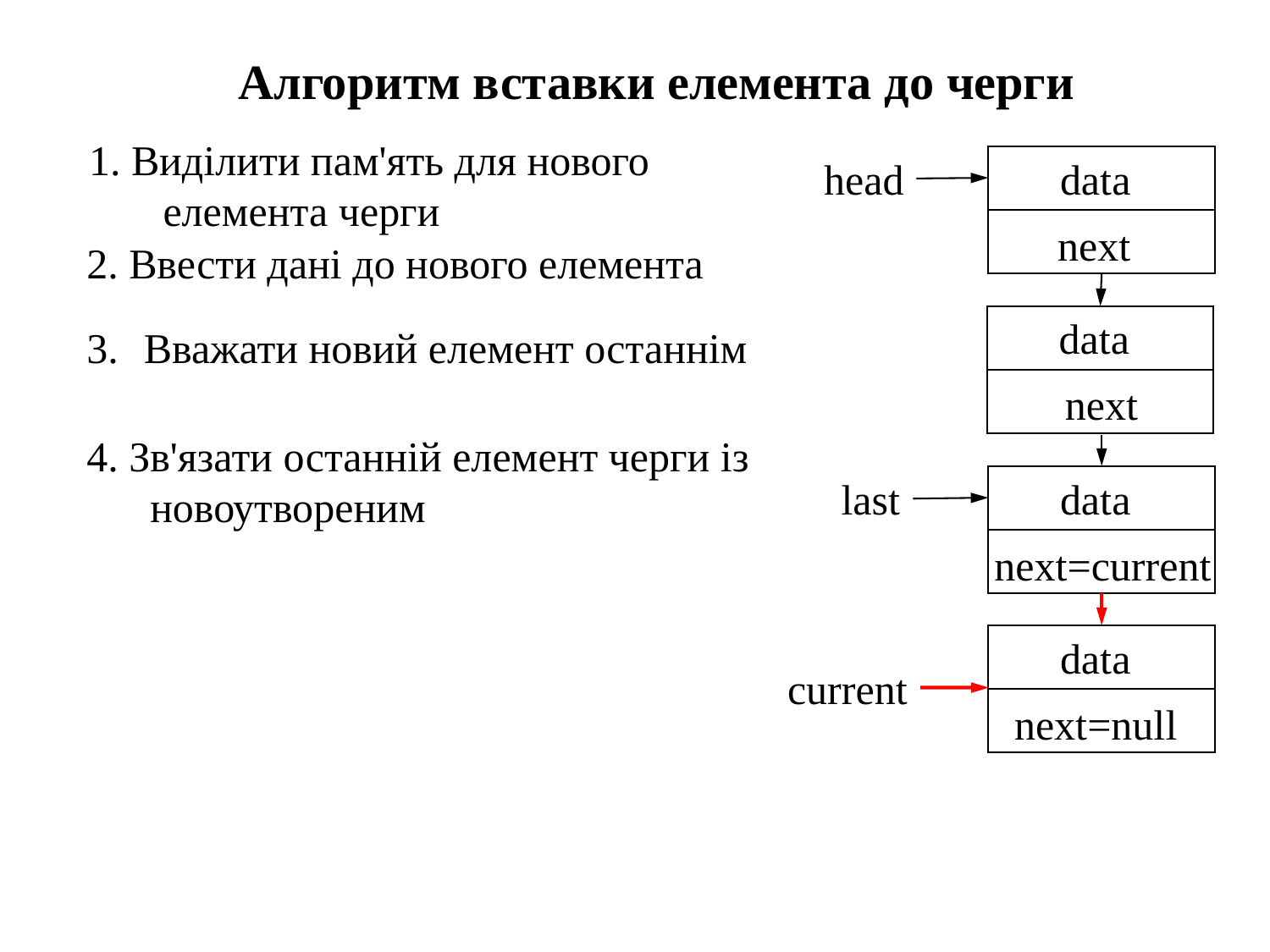

Алгоритм вставки елемента до черги
1. Виділити пам'ять для нового елемента черги

data

next
head

data

next

data

next=current
last

data

next=null
current
2. Ввести дані до нового елемента
3. Вважати новий елемент останнім
4. Зв'язати останній елемент черги із новоутвореним